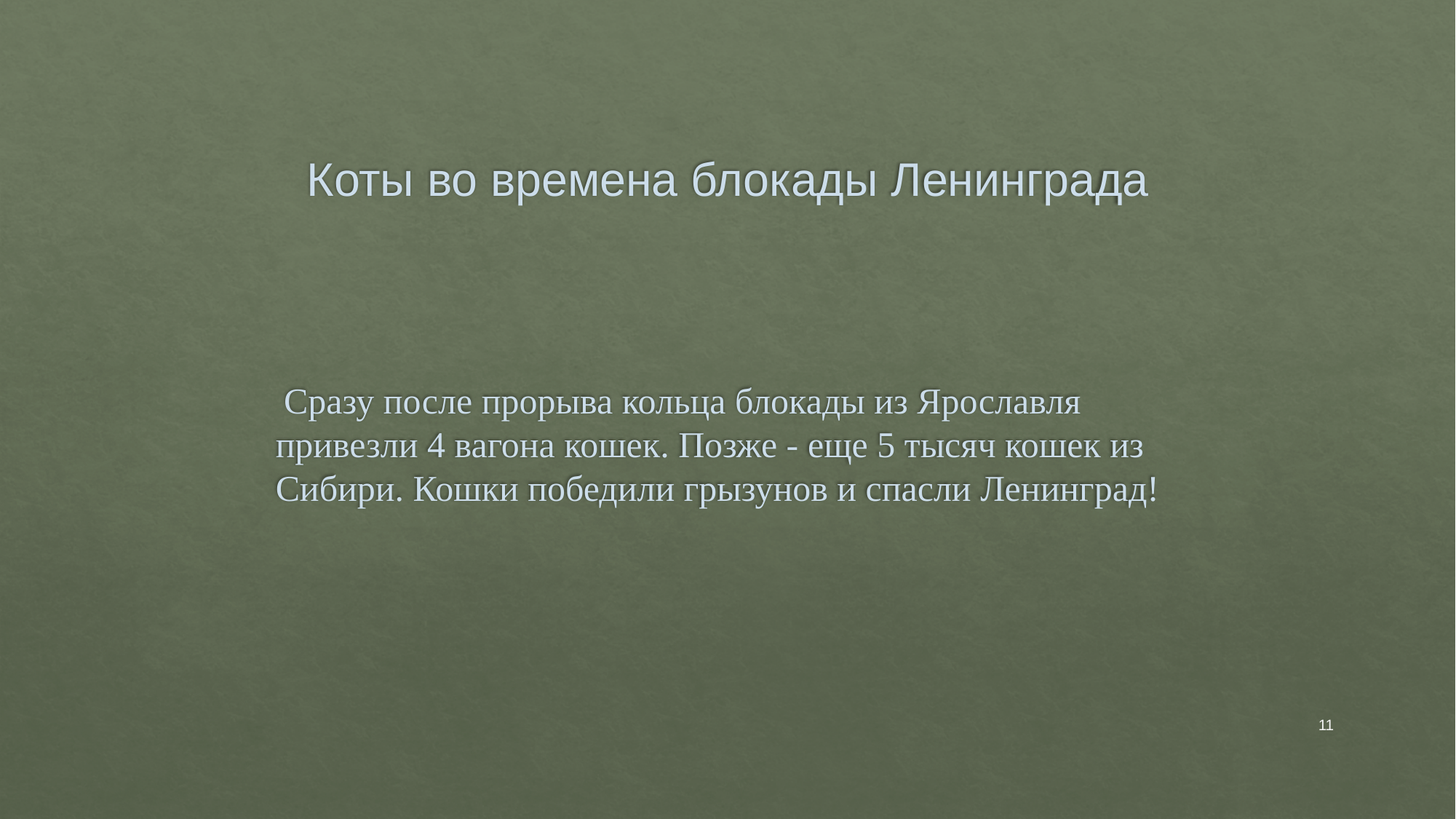

# Коты во времена блокады Ленинграда
 Сразу после прорыва кольца блокады из Ярославля привезли 4 вагона кошек. Позже - еще 5 тысяч кошек из Сибири. Кошки победили грызунов и спасли Ленинград!

11